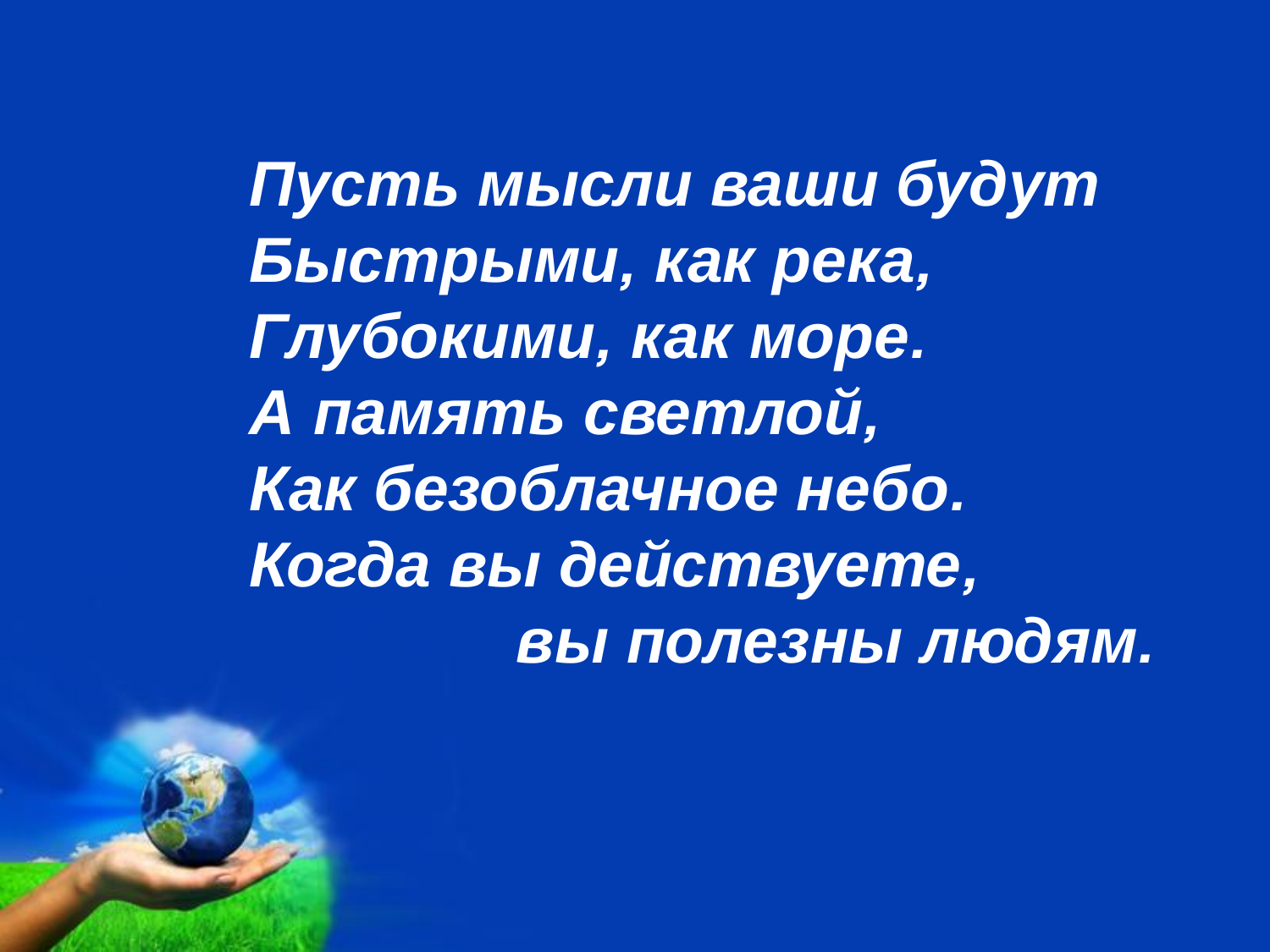

Пусть мысли ваши будут
Быстрыми, как река,
Глубокими, как море.
А память светлой,
Как безоблачное небо.
Когда вы действуете,
               вы полезны людям.